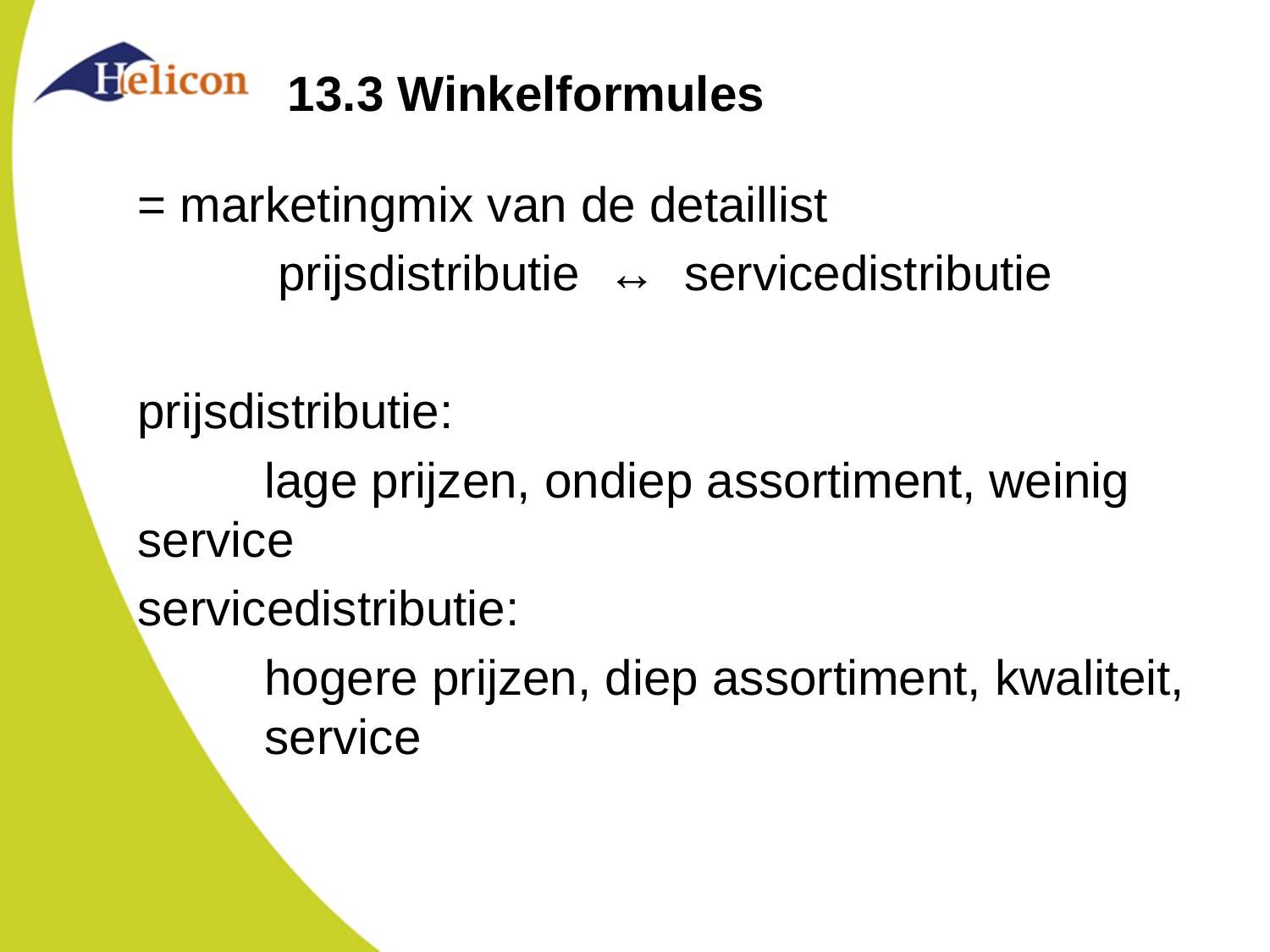

# 13.3 Winkelformules
= marketingmix van de detaillist
prijsdistributie  ↔  servicedistributie

prijsdistributie:
	lage prijzen, ondiep assortiment, weinig 	service
servicedistributie:
	hogere prijzen, diep assortiment, kwaliteit, 	service